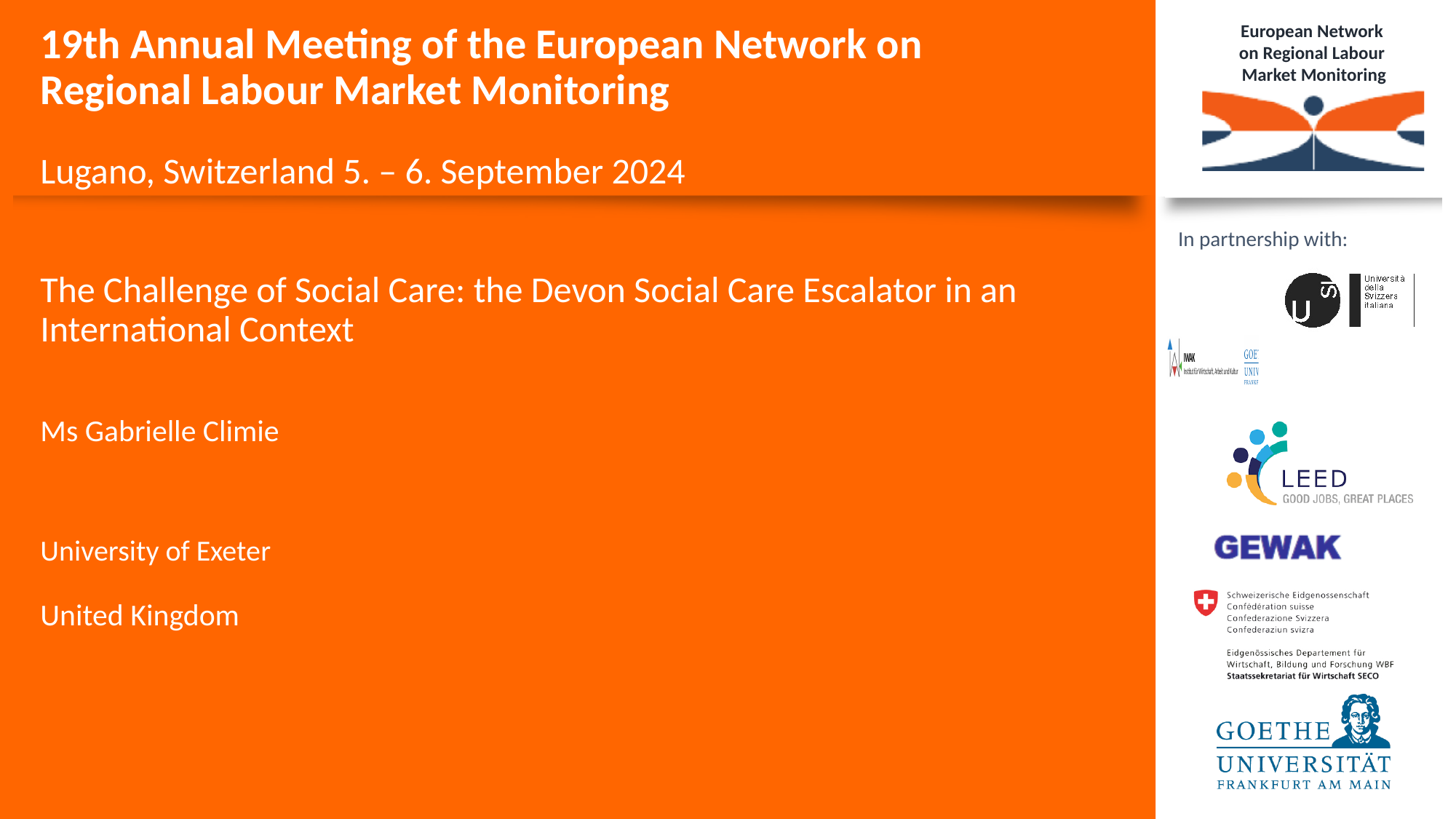

The Challenge of Social Care: the Devon Social Care Escalator in an International Context
Ms Gabrielle Climie
University of Exeter
United Kingdom